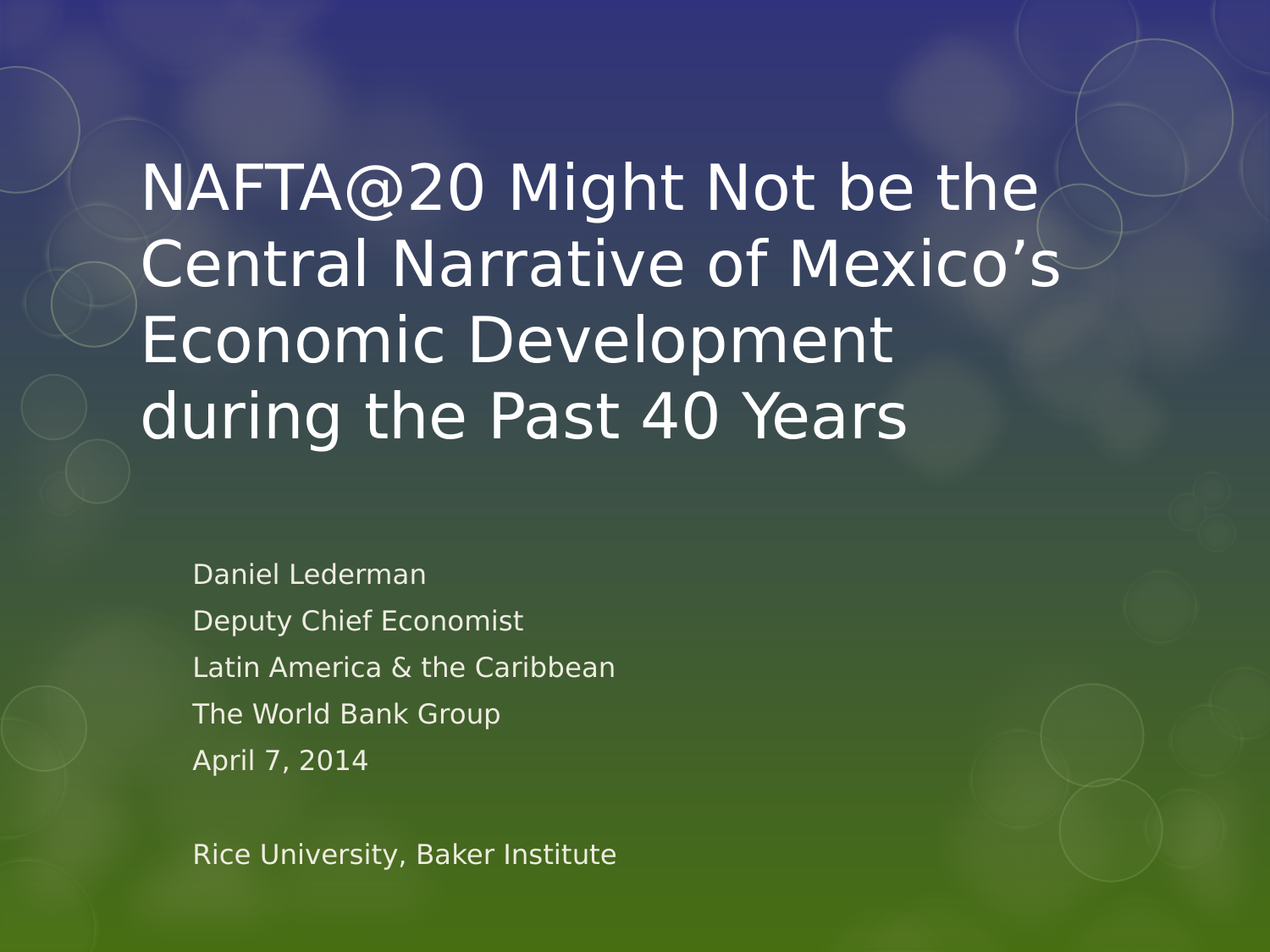

# NAFTA@20 Might Not be the Central Narrative of Mexico’s Economic Development during the Past 40 Years
Daniel Lederman
Deputy Chief Economist
Latin America & the Caribbean
The World Bank Group
April 7, 2014

Rice University, Baker Institute